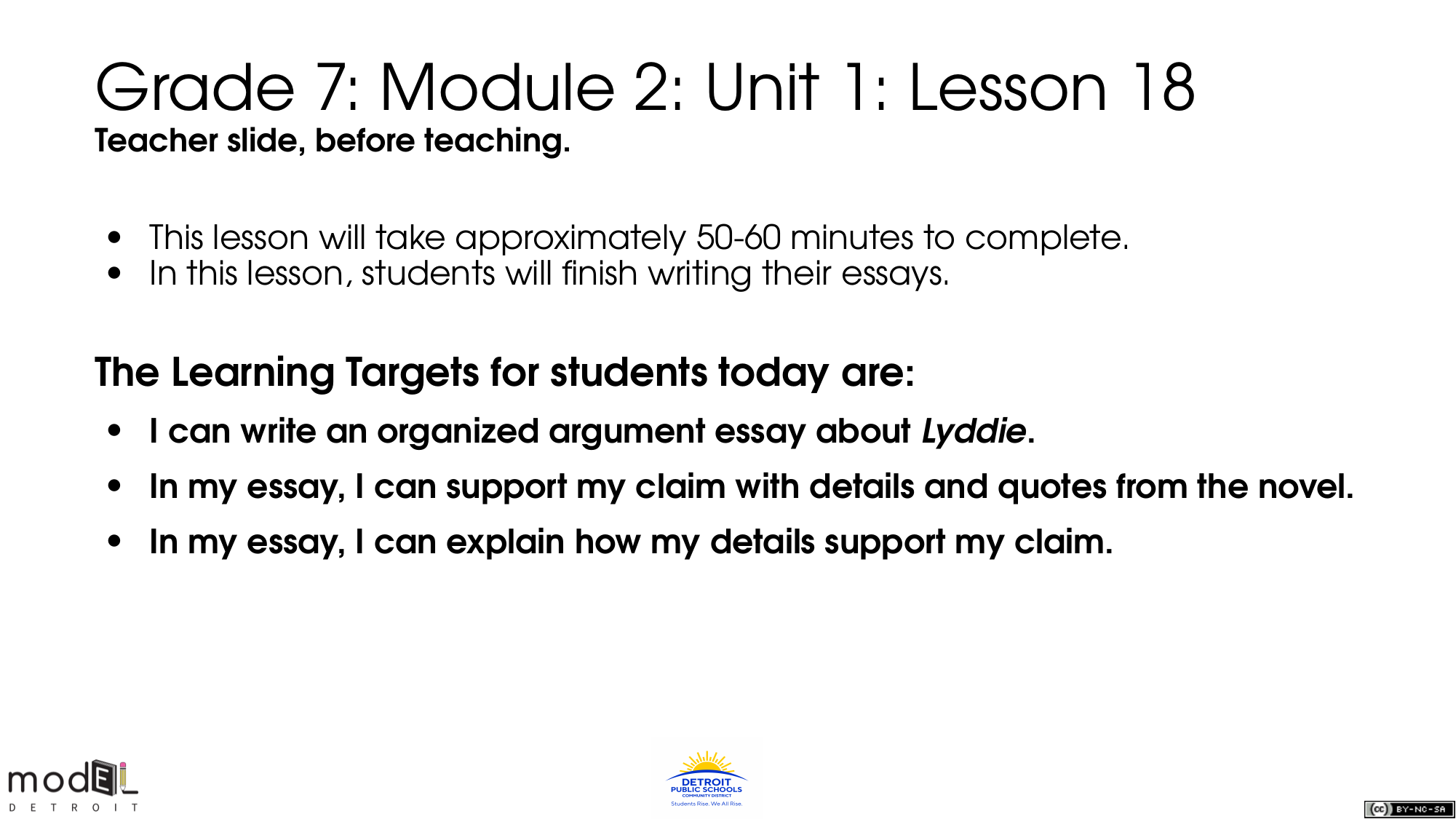

# Grade 7: Module 2: Unit 1: Lesson 18
Teacher slide, before teaching.
This lesson will take approximately 50-60 minutes to complete.
In this lesson, students will finish writing their essays.

The Learning Targets for students today are:
I can write an organized argument essay about Lyddie.
In my essay, I can support my claim with details and quotes from the novel.
In my essay, I can explain how my details support my claim.